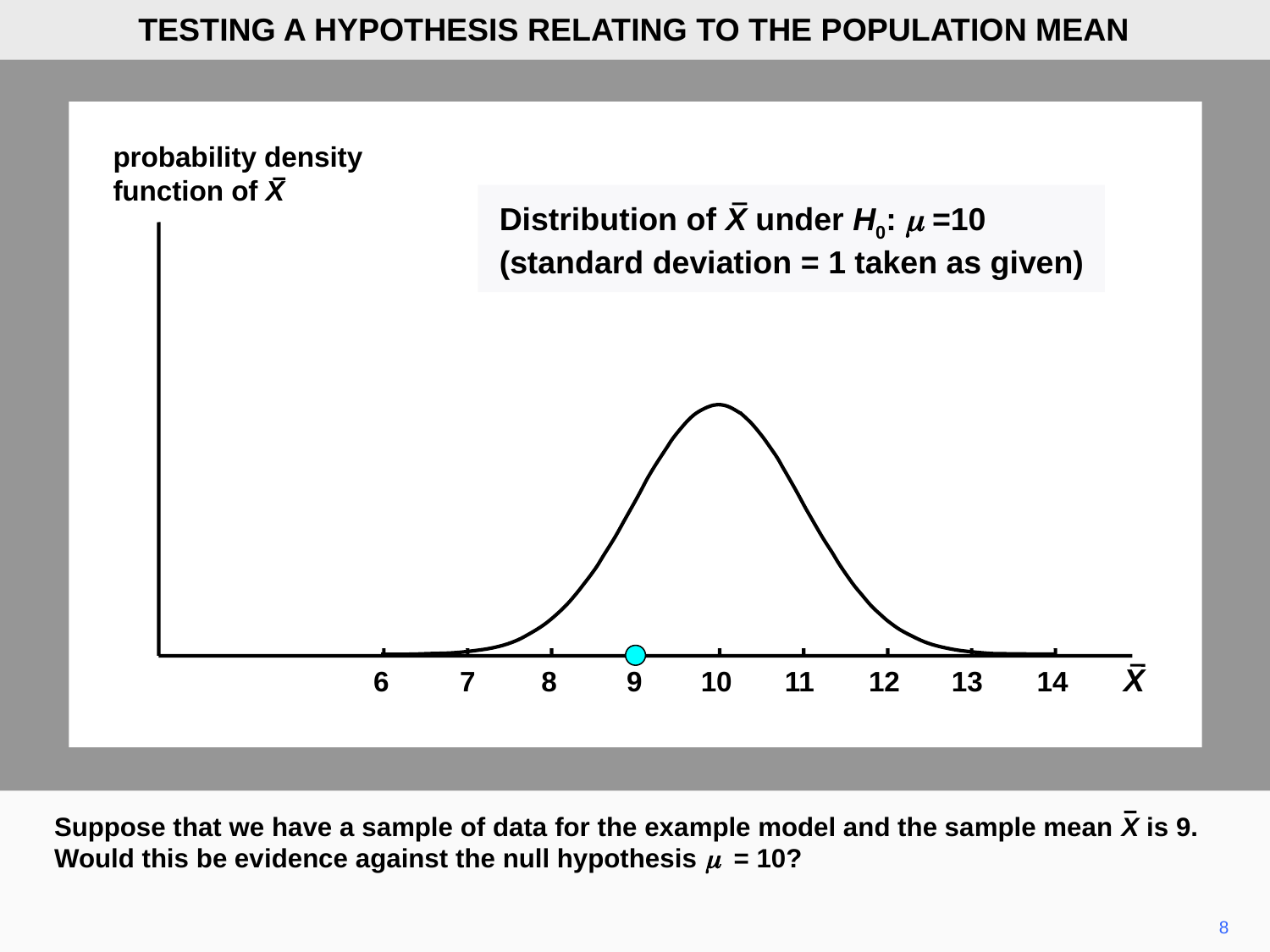

TESTING A HYPOTHESIS RELATING TO THE POPULATION MEAN

probability density
function of X

Distribution of X under H0: μ =10
(standard deviation = 1 taken as given)

X

6
7
8
9
10
11
12
13
14

Suppose that we have a sample of data for the example model and the sample mean X is 9.  Would this be evidence against the null hypothesis μ = 10?

8